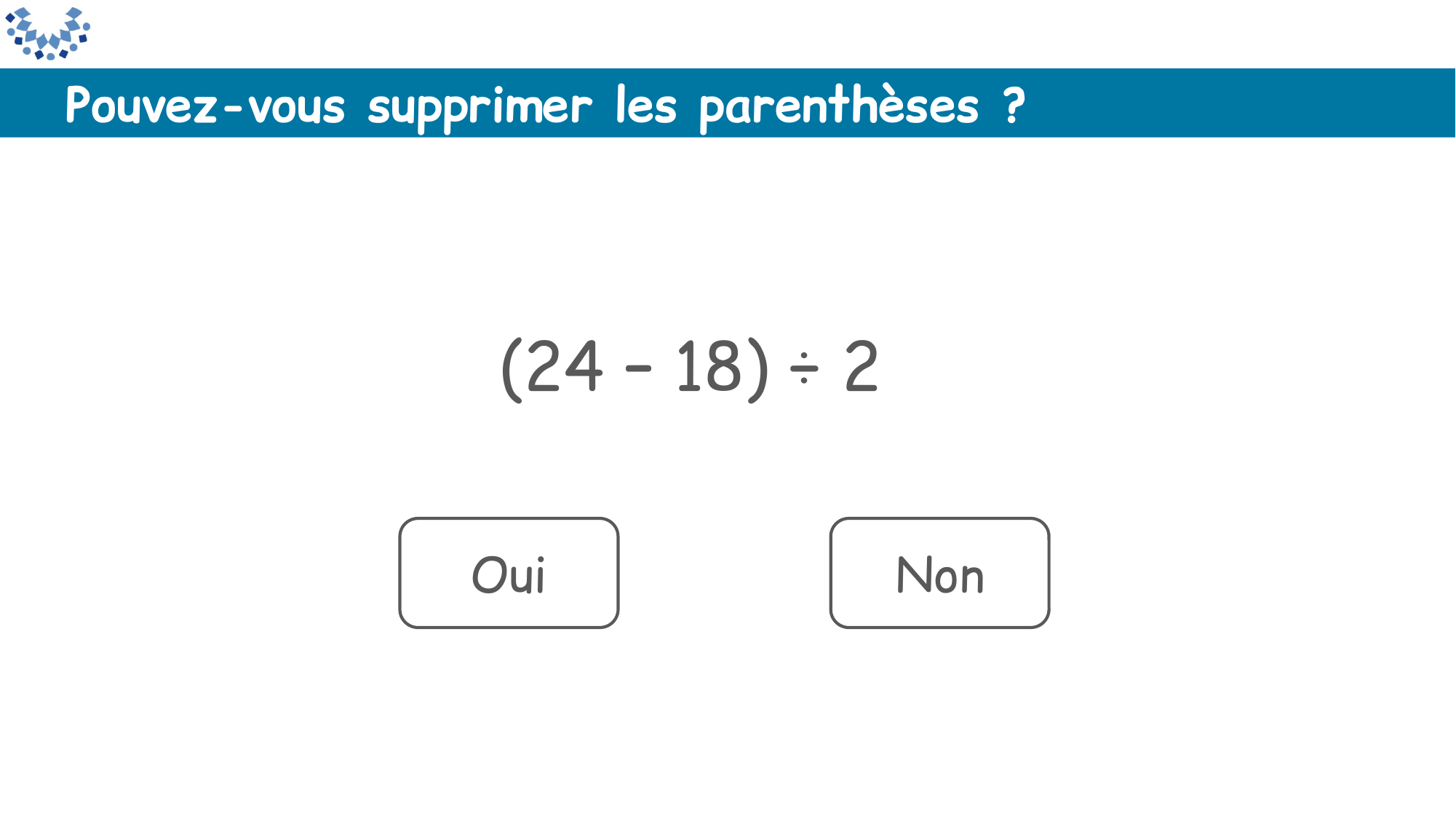

Pouvez-vous supprimer les parenthèses ?
 (24 – 18) ÷ 2
Oui
Non